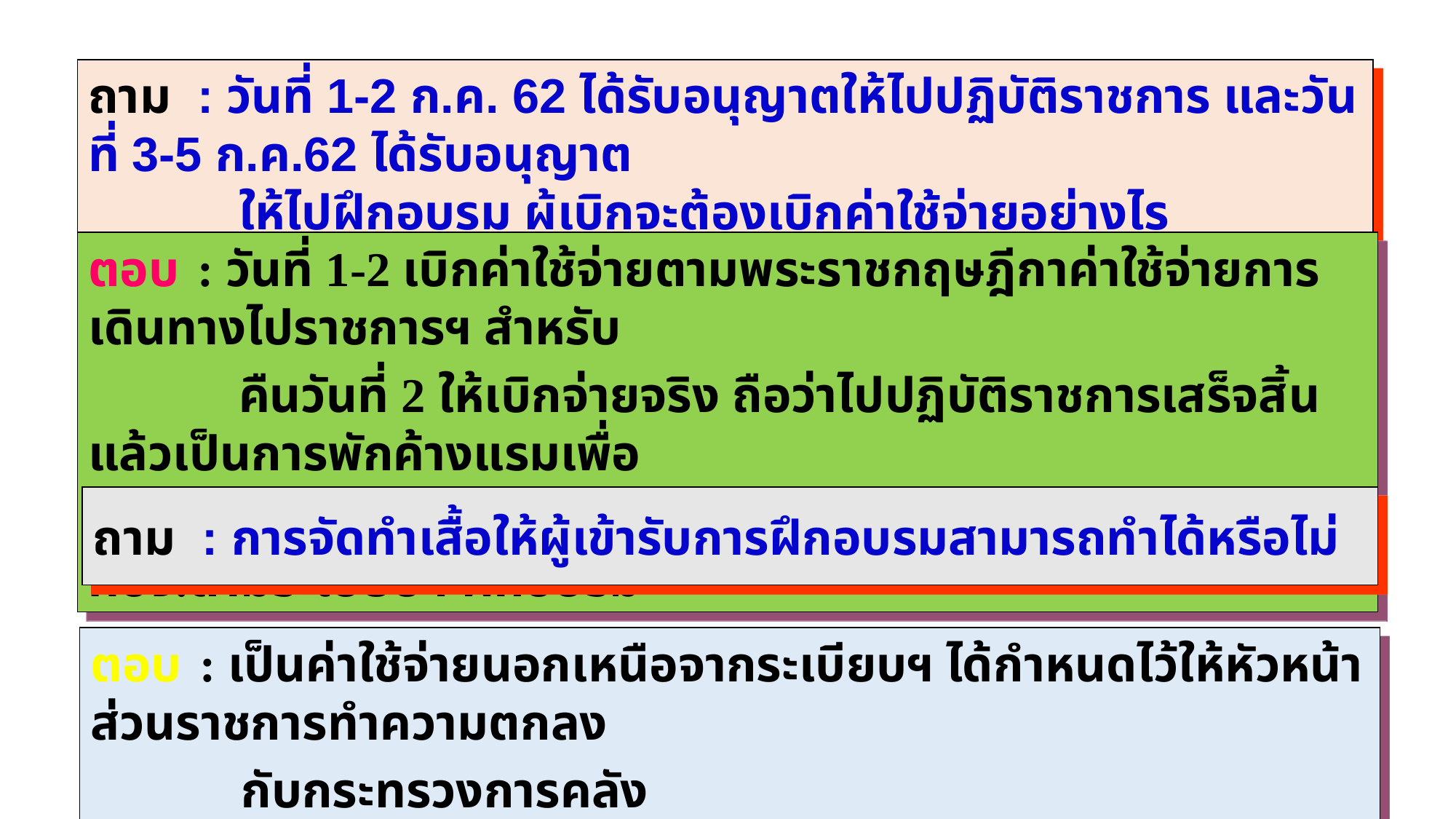

ถาม	: วันที่ 1-2 ก.ค. 62 ได้รับอนุญาตให้ไปปฏิบัติราชการ และวันที่ 3-5 ก.ค.62 ได้รับอนุญาต
            ให้ไปฝึกอบรม ผู้เบิกจะต้องเบิกค่าใช้จ่ายอย่างไร
ตอบ	: วันที่ 1-2 เบิกค่าใช้จ่ายตามพระราชกฤษฎีกาค่าใช้จ่ายการเดินทางไปราชการฯ สำหรับ
            คืนวันที่ 2 ให้เบิกจ่ายจริง ถือว่าไปปฏิบัติราชการเสร็จสิ้นแล้วเป็นการพักค้างแรมเพื่อ
            เข้ารับการฝึกอบรมในวันรุ่งขึ้น สำหรับวันที่ 3-5 เบิก คชจ.ตามระเบียบฯ ฝึกอบรม

ถาม	: การจัดทำเสื้อให้ผู้เข้ารับการฝึกอบรมสามารถทำได้หรือไม่

ตอบ	: เป็นค่าใช้จ่ายนอกเหนือจากระเบียบฯ ได้กำหนดไว้ให้หัวหน้าส่วนราชการทำความตกลง
            กับกระทรวงการคลัง